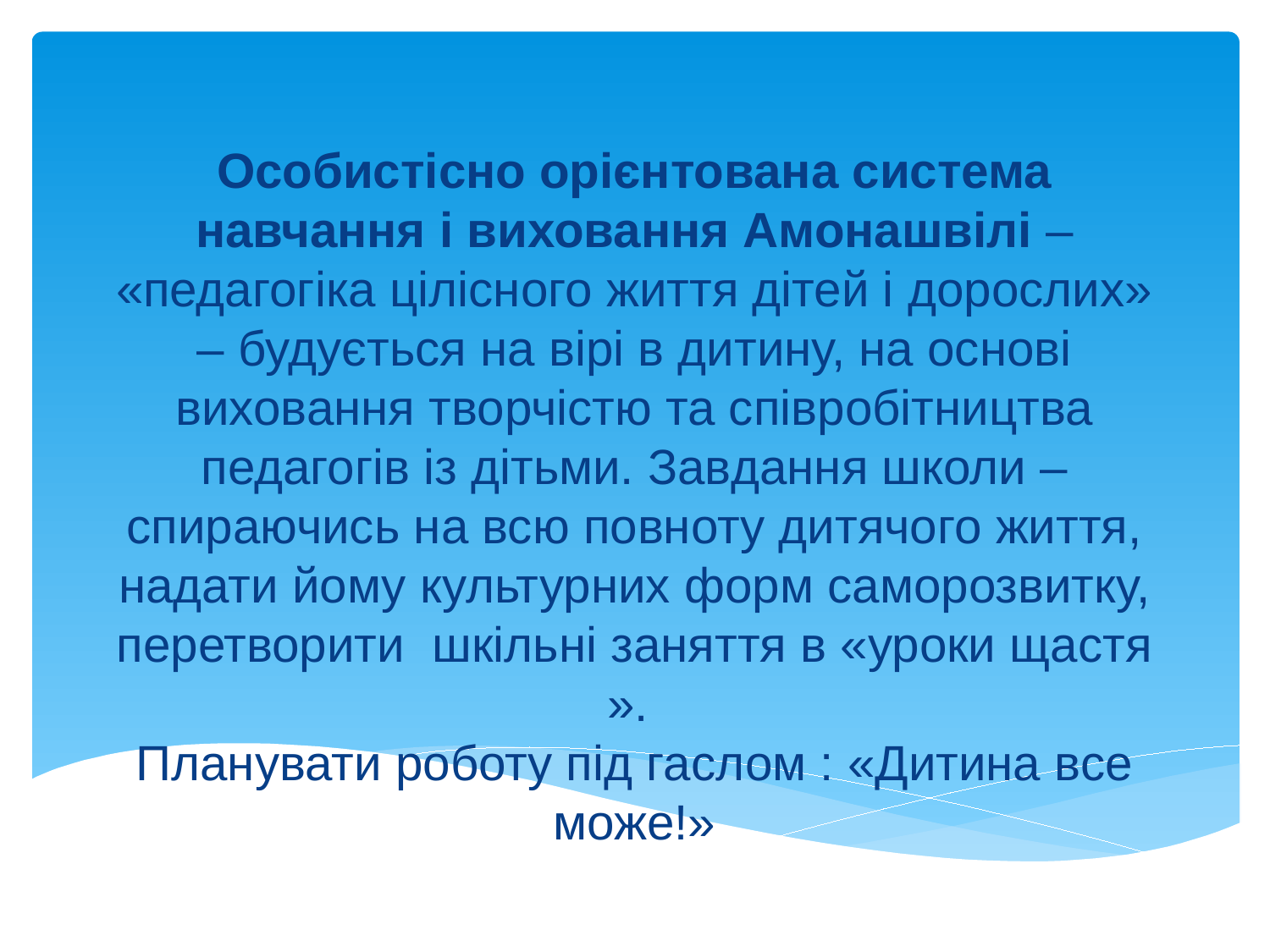

# Особистісно орієнтована система навчання і виховання Амонашвілі – «педагогіка цілісного життя дітей і дорослих» – будується на вірі в дитину, на основі виховання творчістю та співробітництва педагогів із дітьми. Завдання школи – спираючись на всю повноту дитячого життя, надати йому культурних форм саморозвитку, перетворити  шкільні заняття в «уроки щастя ». Планувати роботу під гаслом : «Дитина все може!»